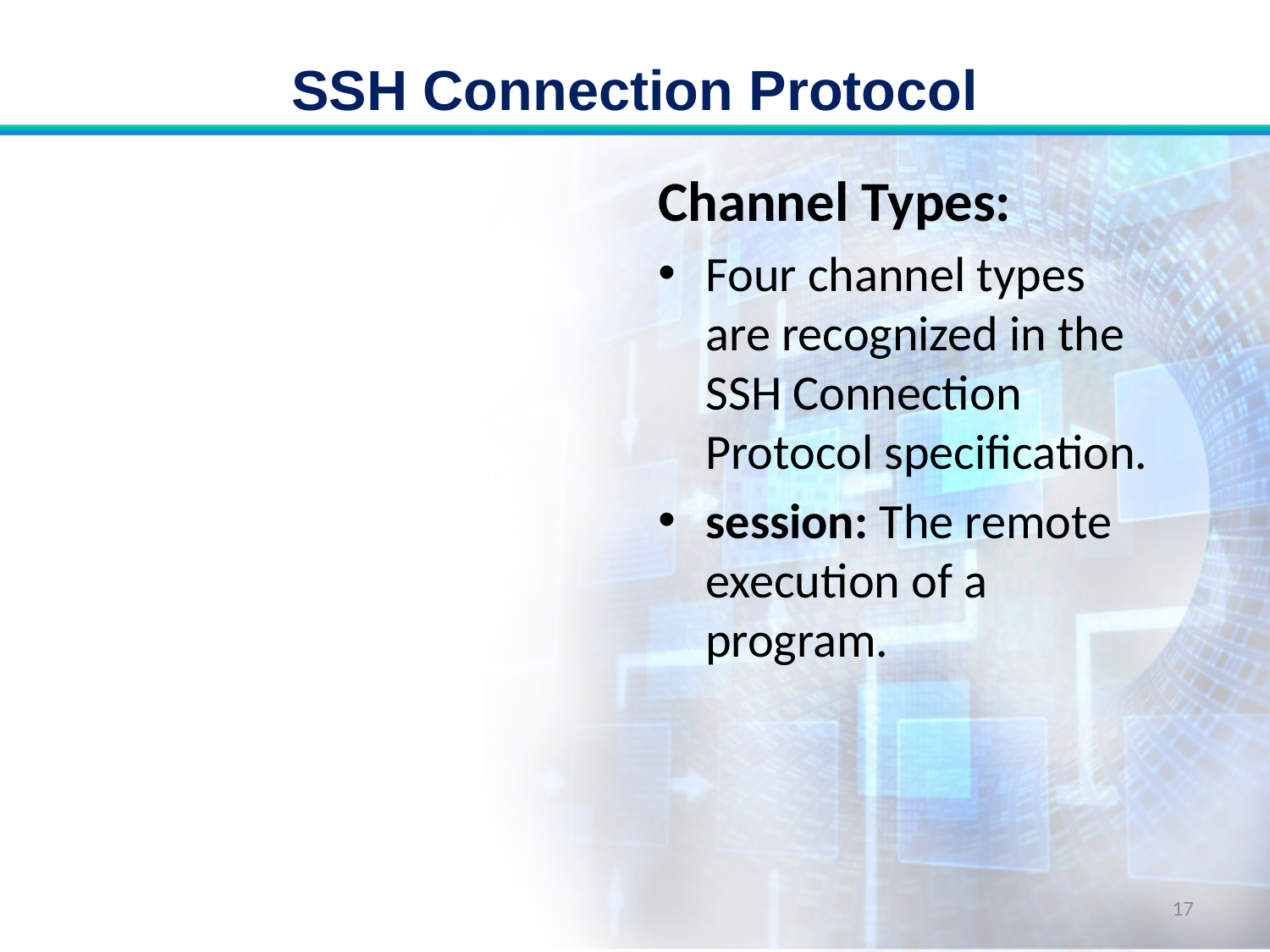

# SSH Connection Protocol
Channel Types:
Four channel types are recognized in the SSH Connection Protocol specification.
session: The remote execution of a program.
17